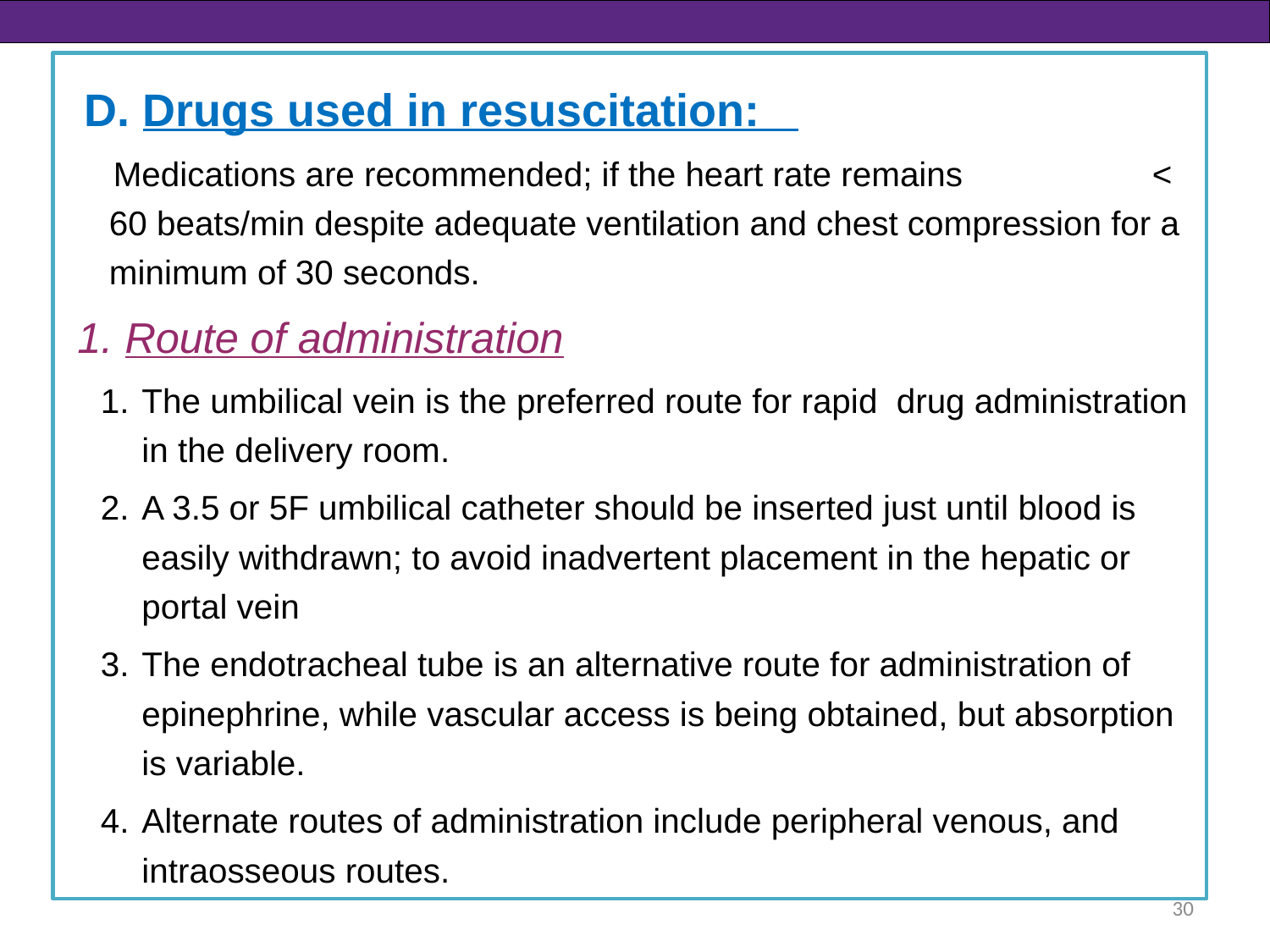

D. Drugs used in resuscitation:
     Medications are recommended; if the heart rate remains                    < 60 beats/min despite adequate ventilation and chest compression for a minimum of 30 seconds.
 1. Route of administration
The umbilical vein is the preferred route for rapid  drug administration in the delivery room.
A 3.5 or 5F umbilical catheter should be inserted just until blood is easily withdrawn; to avoid inadvertent placement in the hepatic or portal vein
The endotracheal tube is an alternative route for administration of epinephrine, while vascular access is being obtained, but absorption is variable.
Alternate routes of administration include peripheral venous, and intraosseous routes.
30